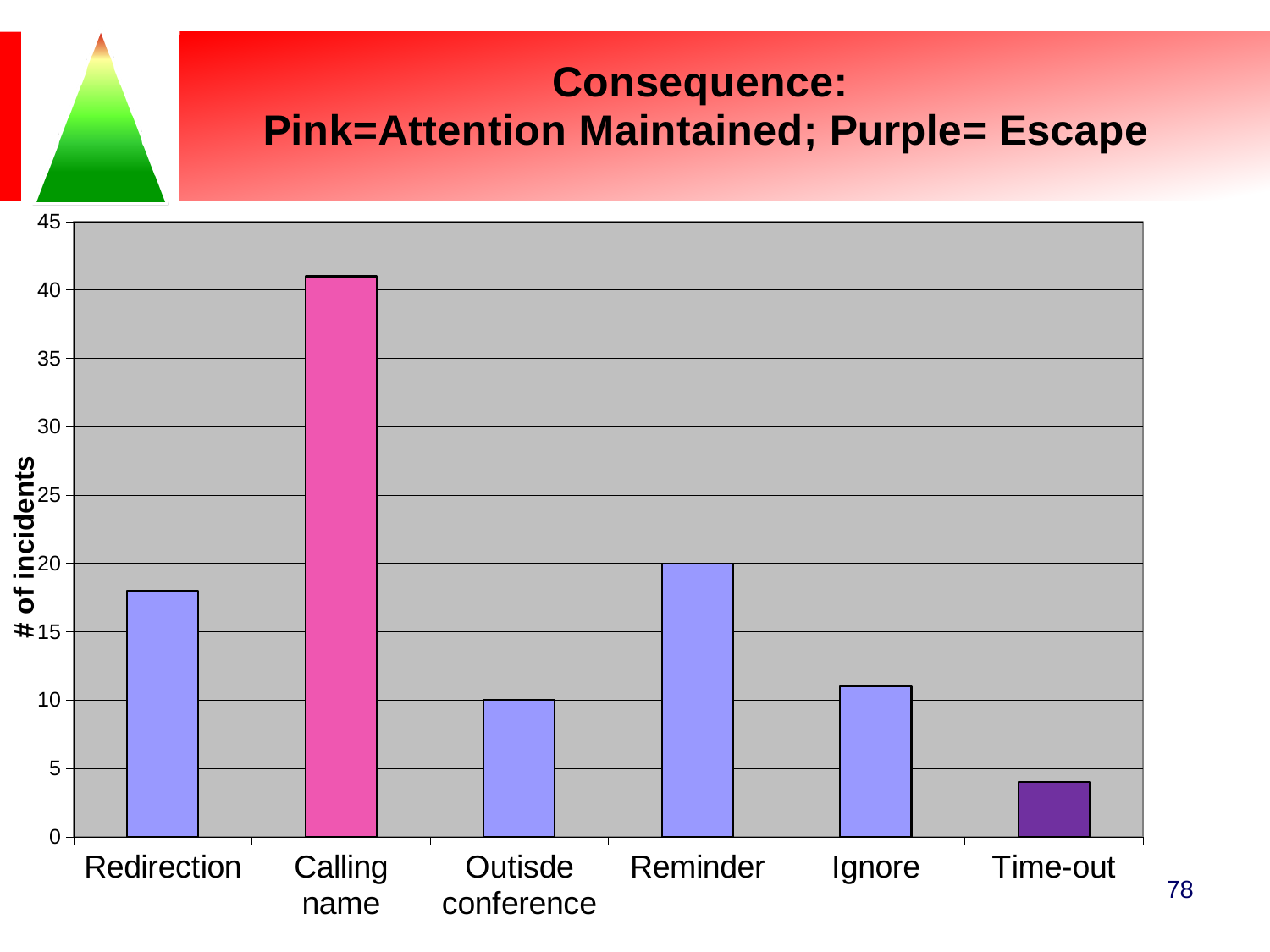

### Chart: Consequence:
Pink=Attention Maintained; Purple= Escape

| Category |  |
|---|---|
| Redirection | 18.0 |
| Calling name | 41.0 |
| Outisde conference | 10.0 |
| Reminder | 20.0 |
| Ignore | 11.0 |
| Time-out | 4.0 |
78